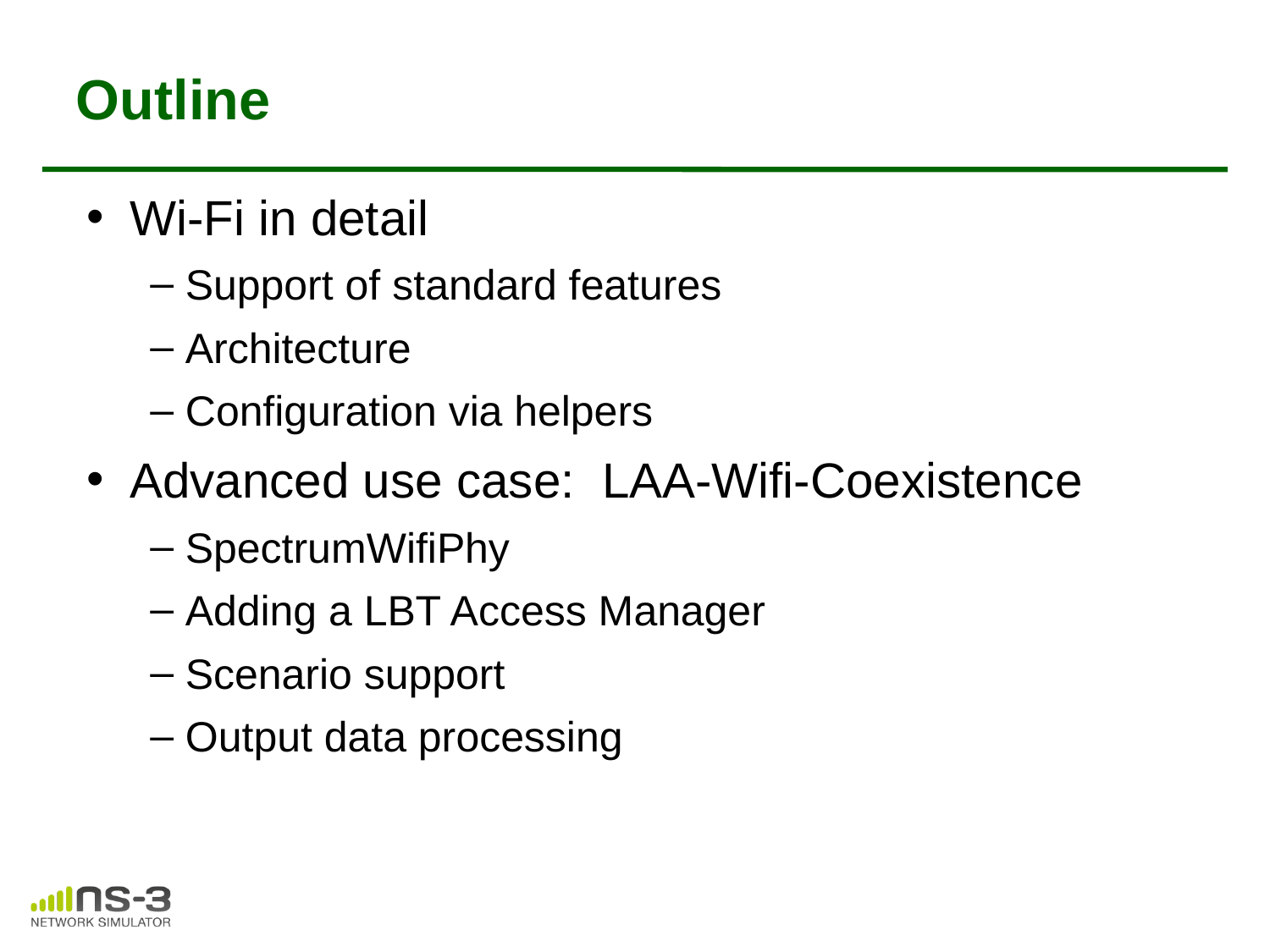

# Outline
Wi-Fi in detail
Support of standard features
Architecture
Configuration via helpers
Advanced use case:  LAA-Wifi-Coexistence
SpectrumWifiPhy
Adding a LBT Access Manager
Scenario support
Output data processing